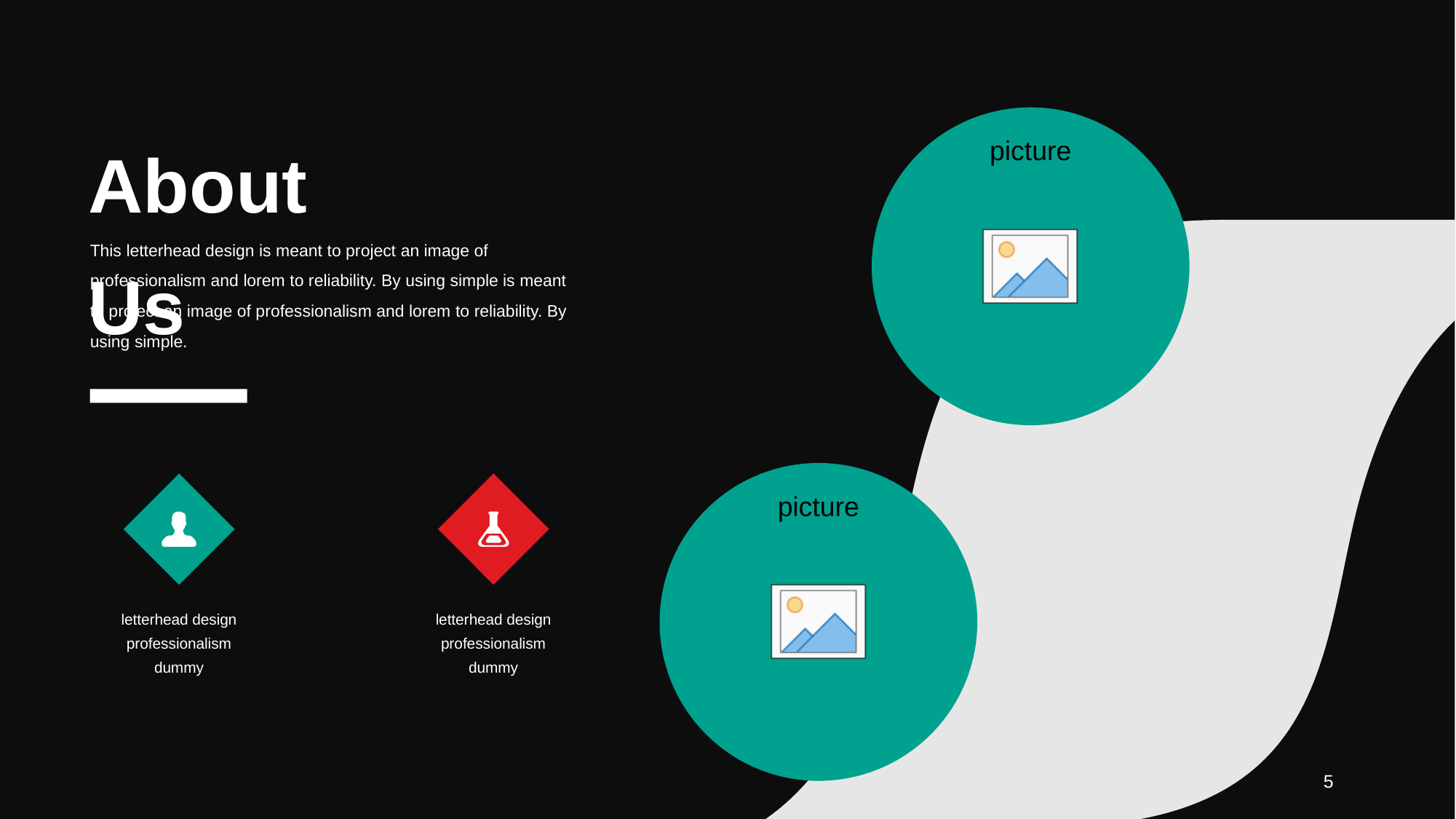

About Us

This letterhead design is meant to project an image of professionalism and lorem to reliability. By using simple is meant to project an image of professionalism and lorem to reliability. By using simple.

letterhead design professionalism dummy
letterhead design professionalism dummy

5
www.yourwebsite.com